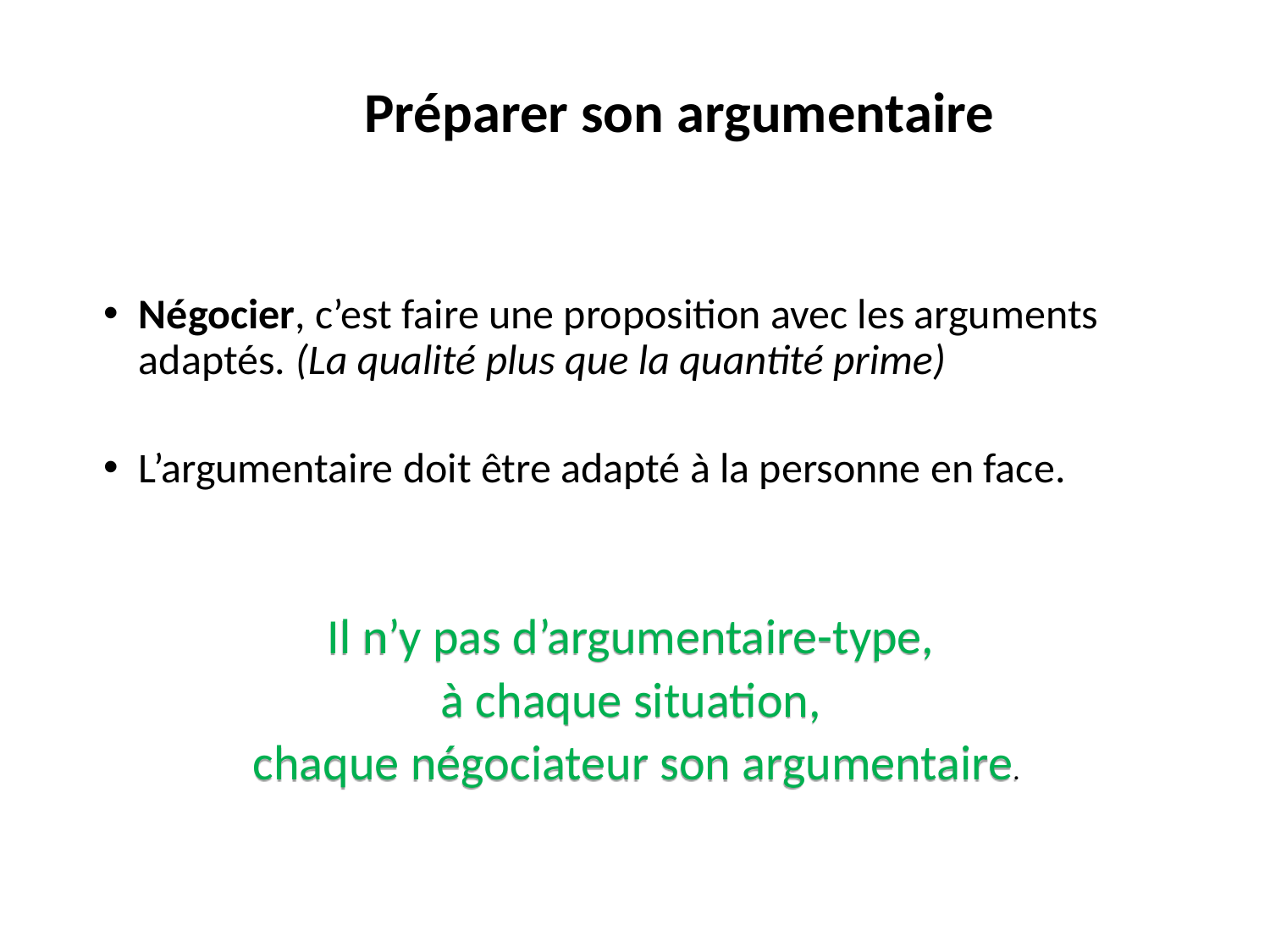

Préparer son argumentaire
Négocier, c’est faire une proposition avec les arguments adaptés. (La qualité plus que la quantité prime)

L’argumentaire doit être adapté à la personne en face.
Il n’y pas d’argumentaire-type,
à chaque situation,
chaque négociateur son argumentaire.